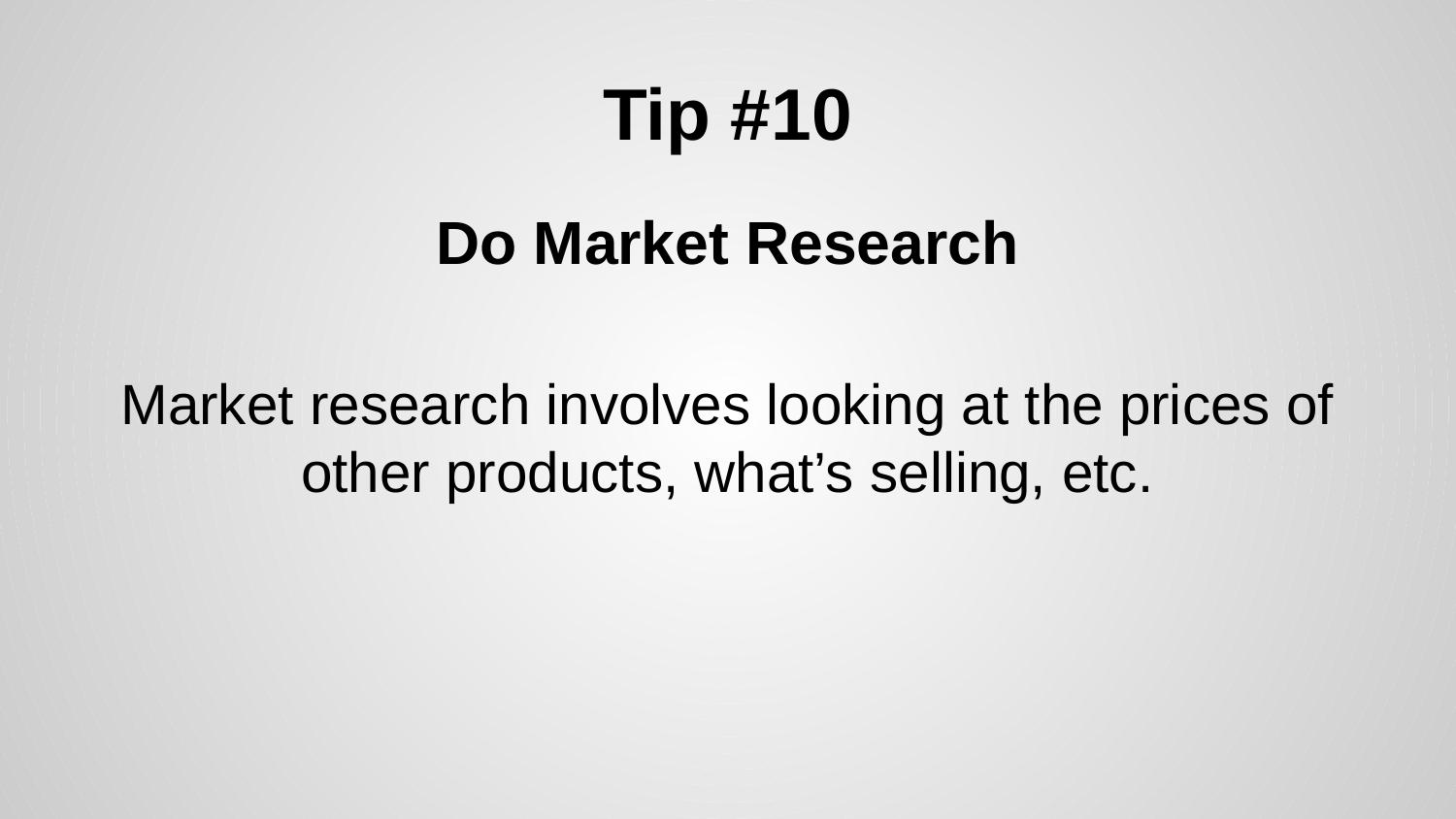

# Tip #10
Do Market Research

Market research involves looking at the prices of other products, what’s selling, etc.